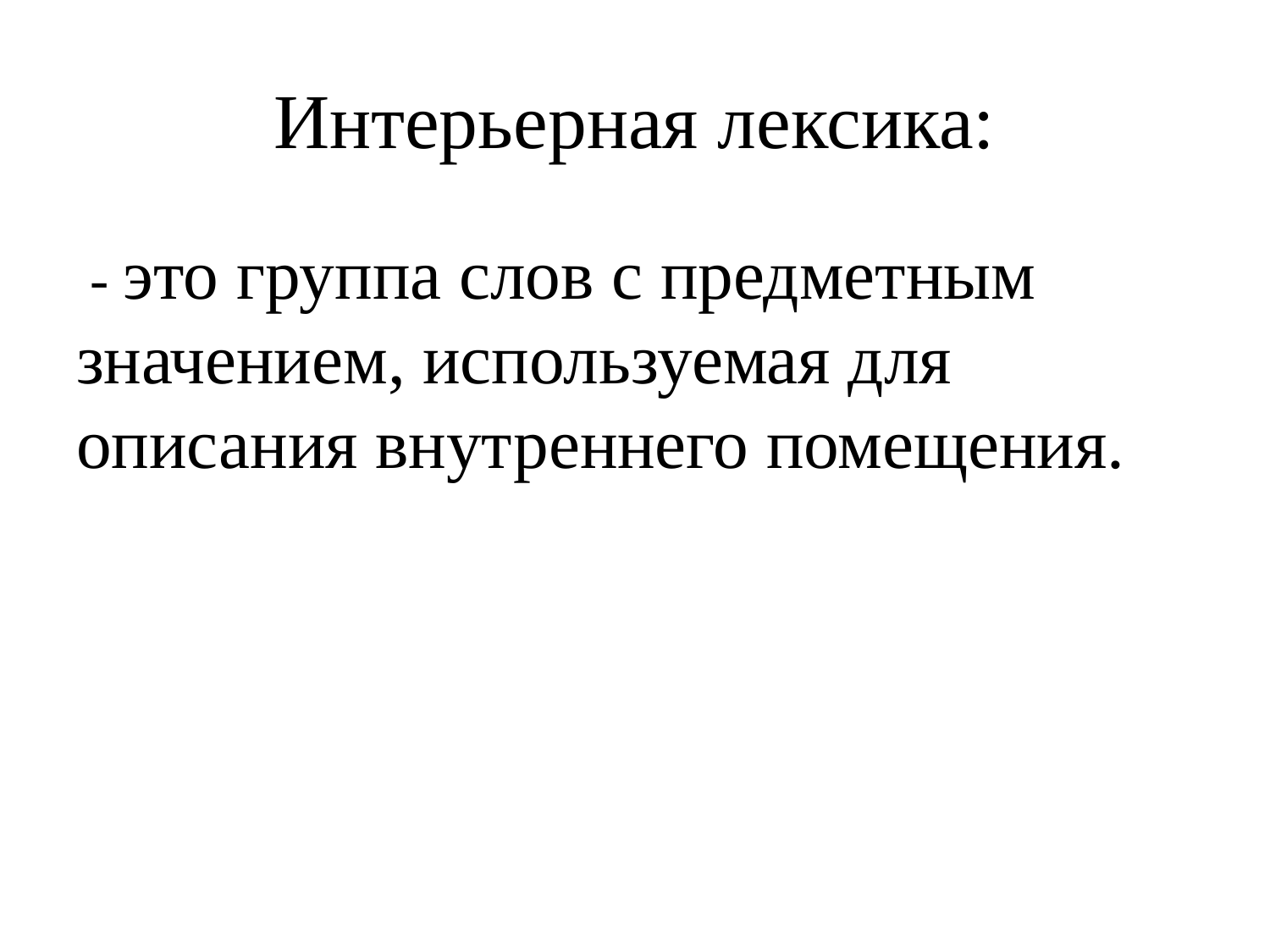

# Интерьерная лексика:
 - это группа слов с предметным значением, используемая для описания внутреннего помещения.